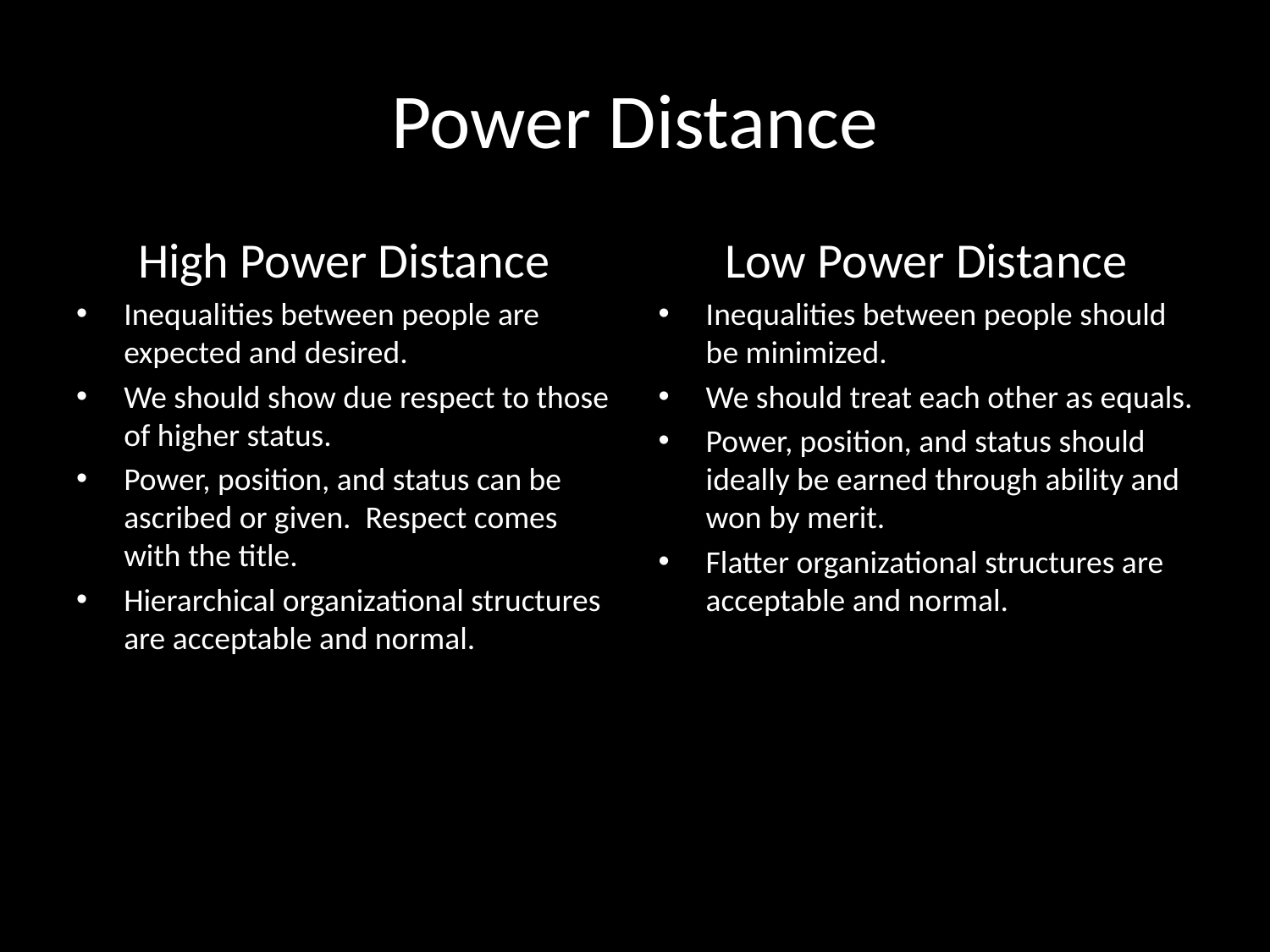

# Power Distance
High Power Distance
Inequalities between people are expected and desired.
We should show due respect to those of higher status.
Power, position, and status can be ascribed or given.  Respect comes with the title.
Hierarchical organizational structures are acceptable and normal.

Low Power Distance
Inequalities between people should be minimized.
We should treat each other as equals.
Power, position, and status should ideally be earned through ability and won by merit.
Flatter organizational structures are acceptable and normal.